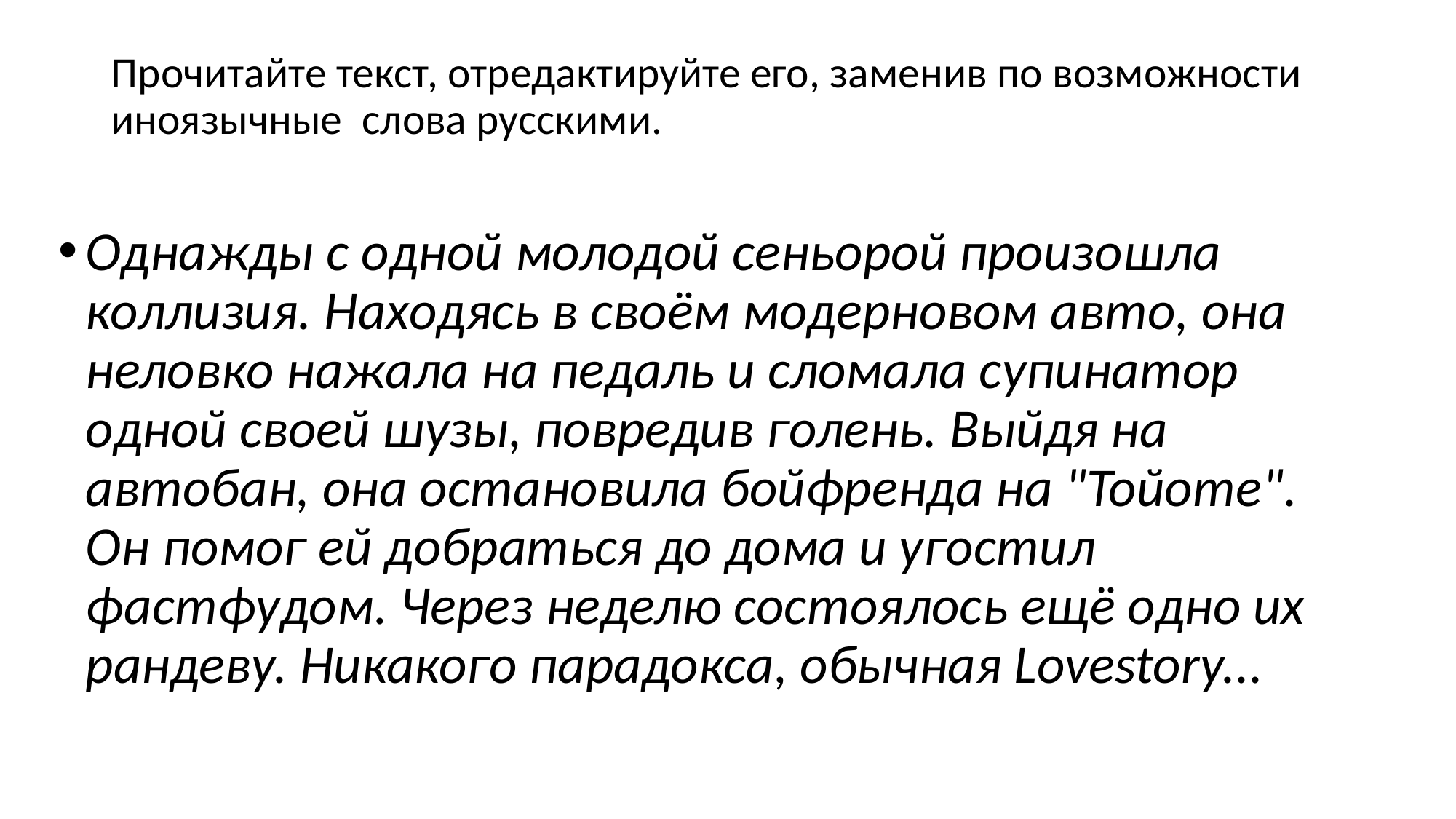

# Прочитайте текст, отредактируйте его, заменив по возможности иноязычные  слова русскими.
Однажды с одной молодой сеньорой произошла коллизия. Находясь в своём модерновом авто, она неловко нажала на педаль и сломала супинатор одной своей шузы, повредив голень. Выйдя на автобан, она остановила бойфренда на "Тойоте". Он помог ей добраться до дома и угостил фастфудом. Через неделю состоялось ещё одно их рандеву. Никакого парадокса, обычная Lovestory...